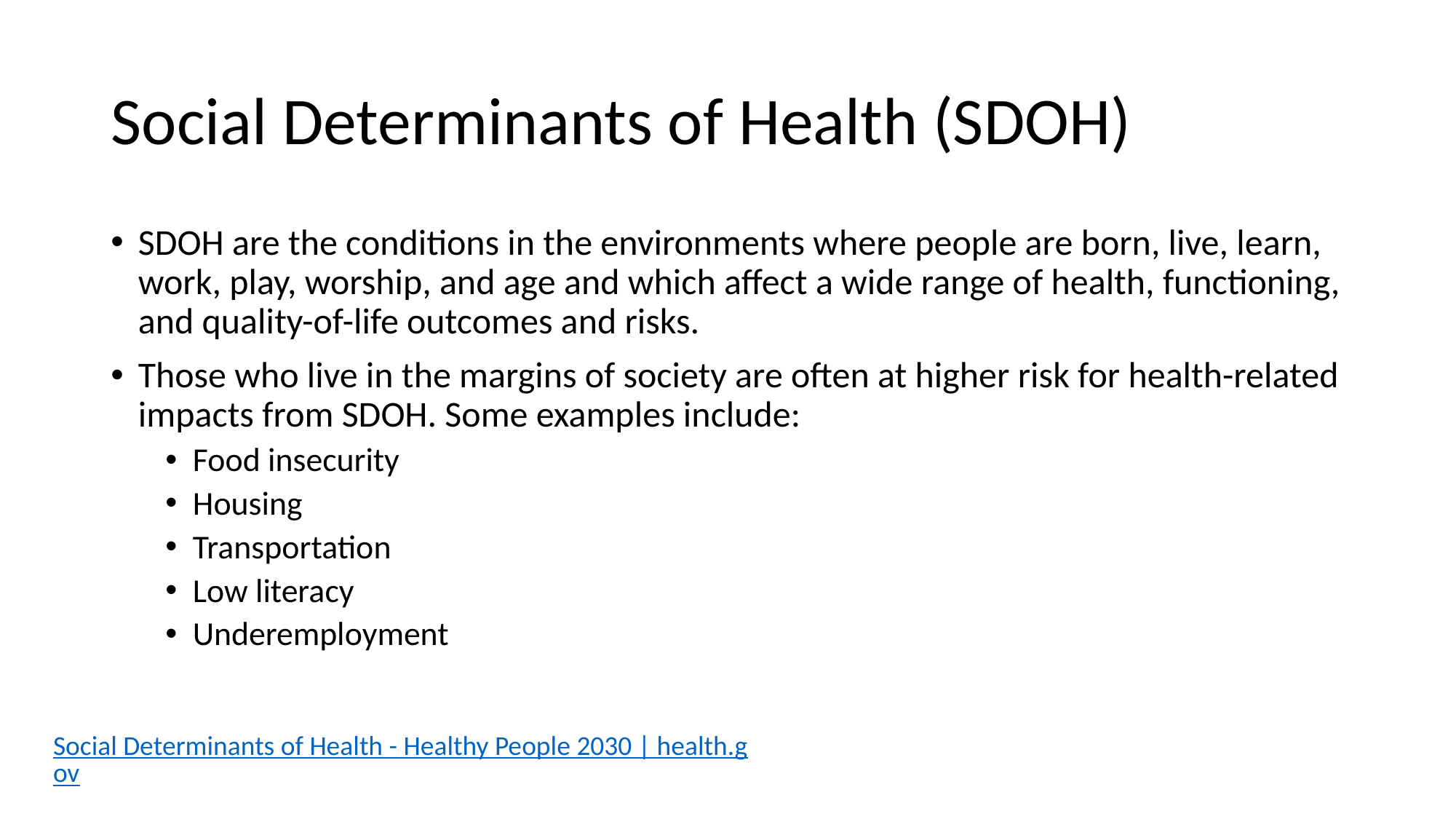

# Social Determinants of Health (SDOH)
SDOH are the conditions in the environments where people are born, live, learn, work, play, worship, and age and which affect a wide range of health, functioning, and quality-of-life outcomes and risks.
Those who live in the margins of society are often at higher risk for health-related impacts from SDOH. Some examples include:
Food insecurity
Housing
Transportation
Low literacy
Underemployment
Social Determinants of Health - Healthy People 2030 | health.gov